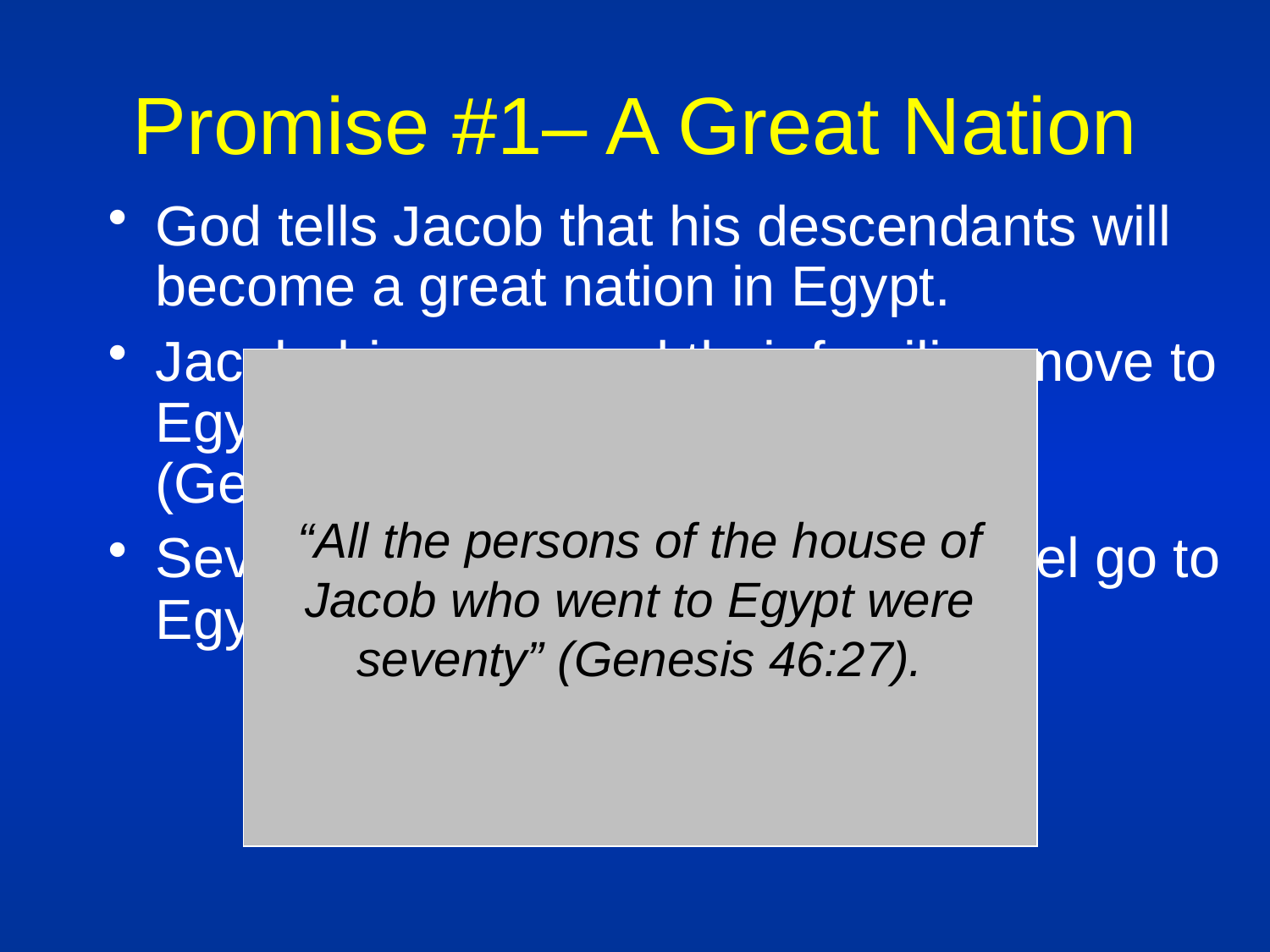

# Promise #1– A Great Nation
God tells Jacob that his descendants will become a great nation in Egypt.
Jacob, his sons, and their families move to Egypt and settle there with Joseph (Genesis 46:5-7).
Seventy people of the family of Israel go to Egypt.
“All the persons of the house of Jacob who went to Egypt were seventy” (Genesis 46:27).